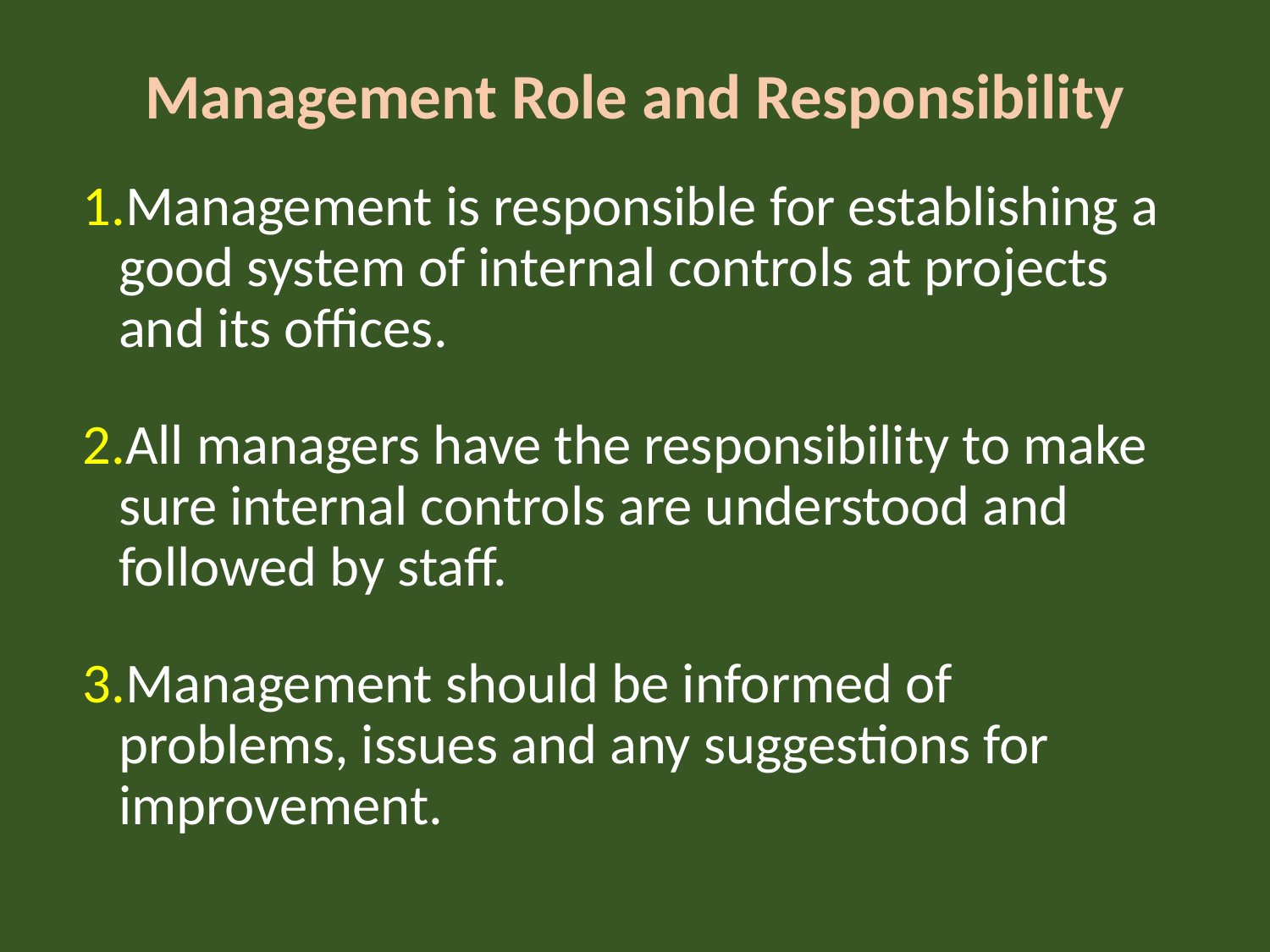

# Management Role and Responsibility
Management is responsible for establishing a good system of internal controls at projects and its offices.

All managers have the responsibility to make sure internal controls are understood and followed by staff.

Management should be informed of problems, issues and any suggestions for improvement.